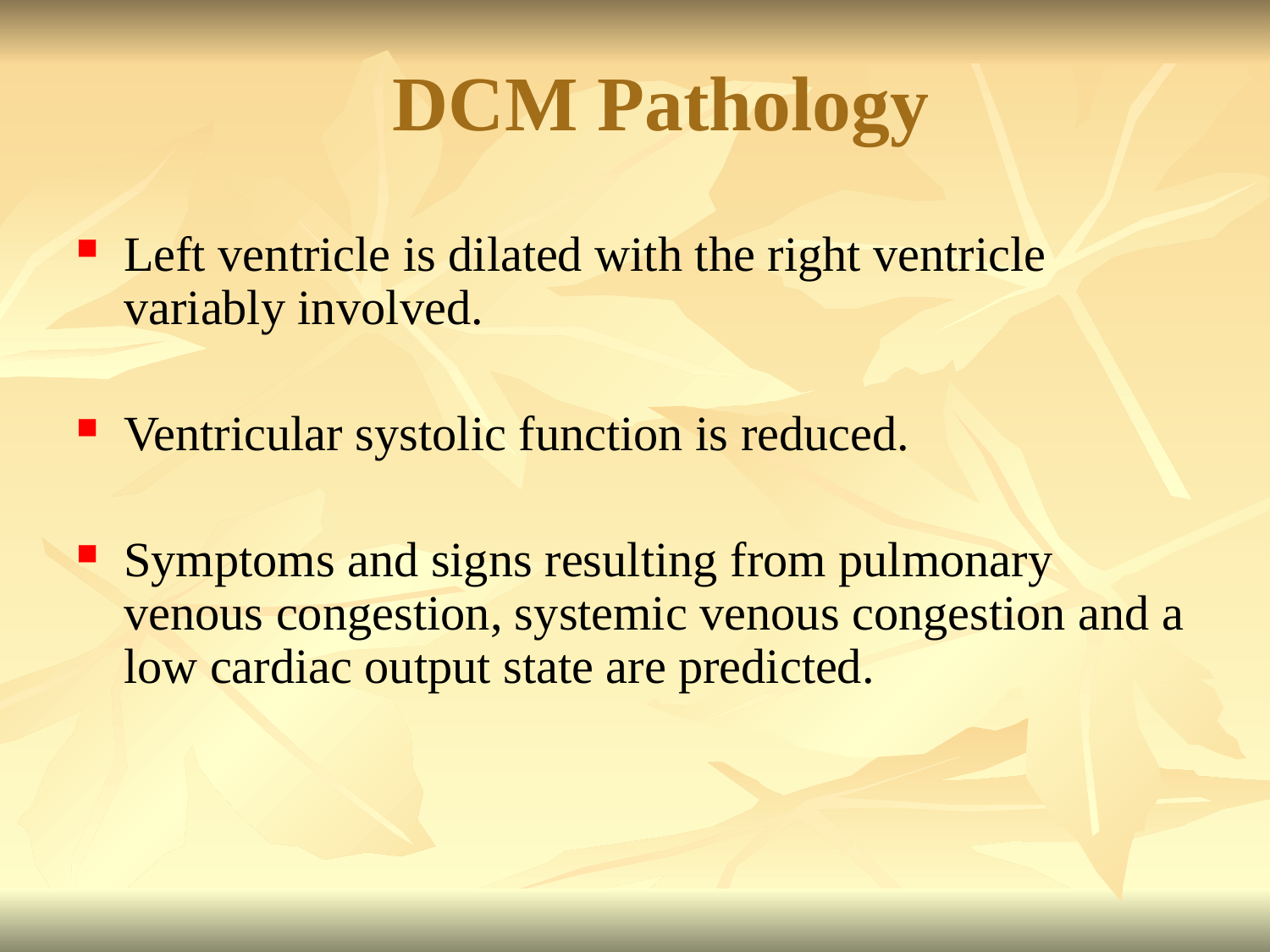

Left ventricle is dilated with the right ventricle variably involved.

Ventricular systolic function is reduced.

Symptoms and signs resulting from pulmonary venous congestion, systemic venous congestion and a low cardiac output state are predicted.
DCM Pathology